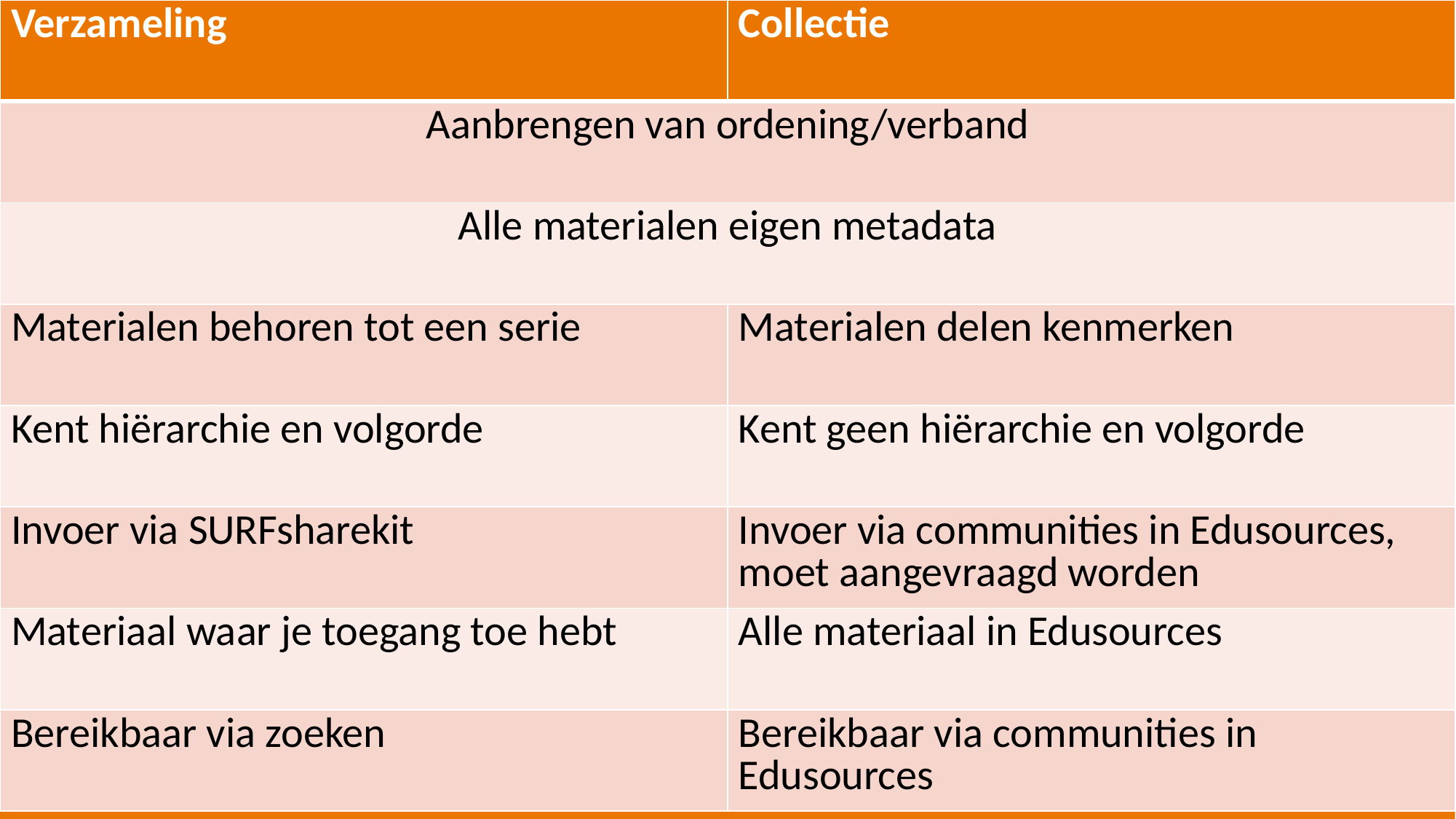

| Verzameling | Collectie |
| --- | --- |
| Aanbrengen van ordening/verband |  |
| Alle materialen eigen metadata |  |
| Materialen behoren tot een serie | Materialen delen kenmerken |
| Kent hiërarchie en volgorde | Kent geen hiërarchie en volgorde |
| Invoer via SURFsharekit | Invoer via communities in Edusources, moet aangevraagd worden |
| Materiaal waar je toegang toe hebt | Alle materiaal in Edusources |
| Bereikbaar via zoeken | Bereikbaar via communities in Edusources |
4